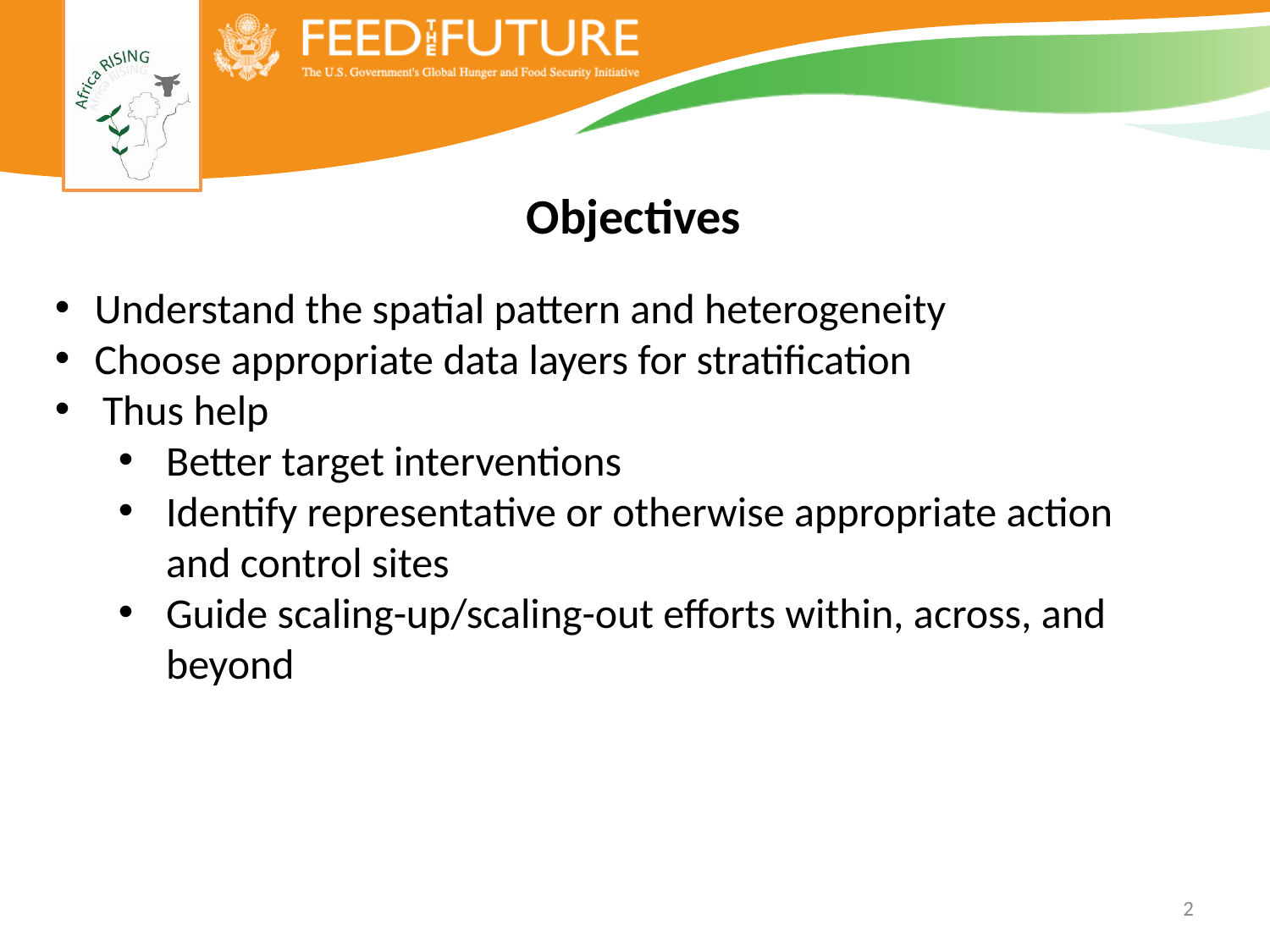

Objectives

Understand the spatial pattern and heterogeneity
Choose appropriate data layers for stratification
Thus help
Better target interventions
Identify representative or otherwise appropriate action and control sites
Guide scaling-up/scaling-out efforts within, across, and beyond
2